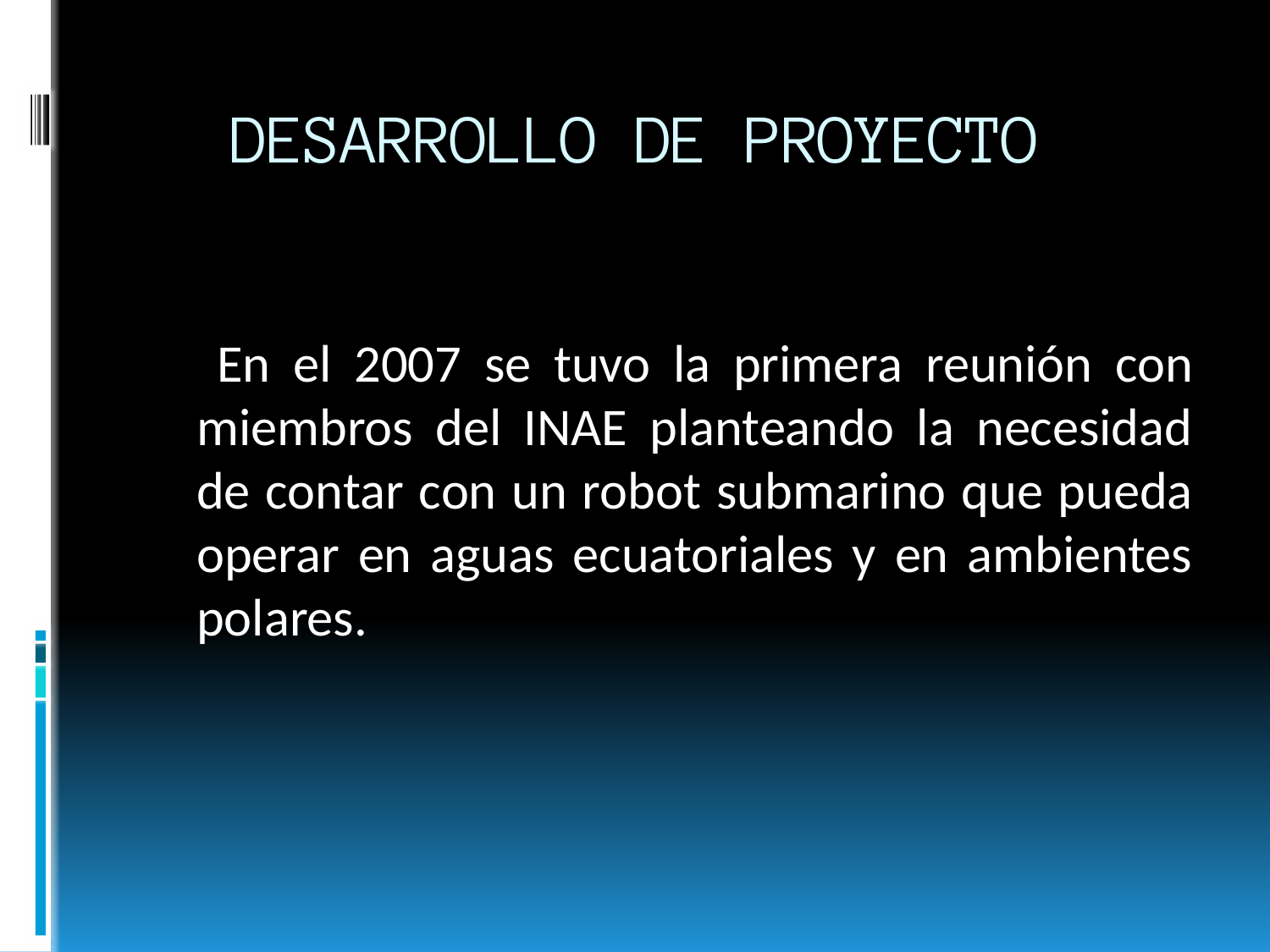

# DESARROLLO DE PROYECTO

   En el 2007 se tuvo la primera reunión con miembros del INAE planteando la necesidad de contar con un robot submarino que pueda operar en aguas ecuatoriales y en ambientes polares.